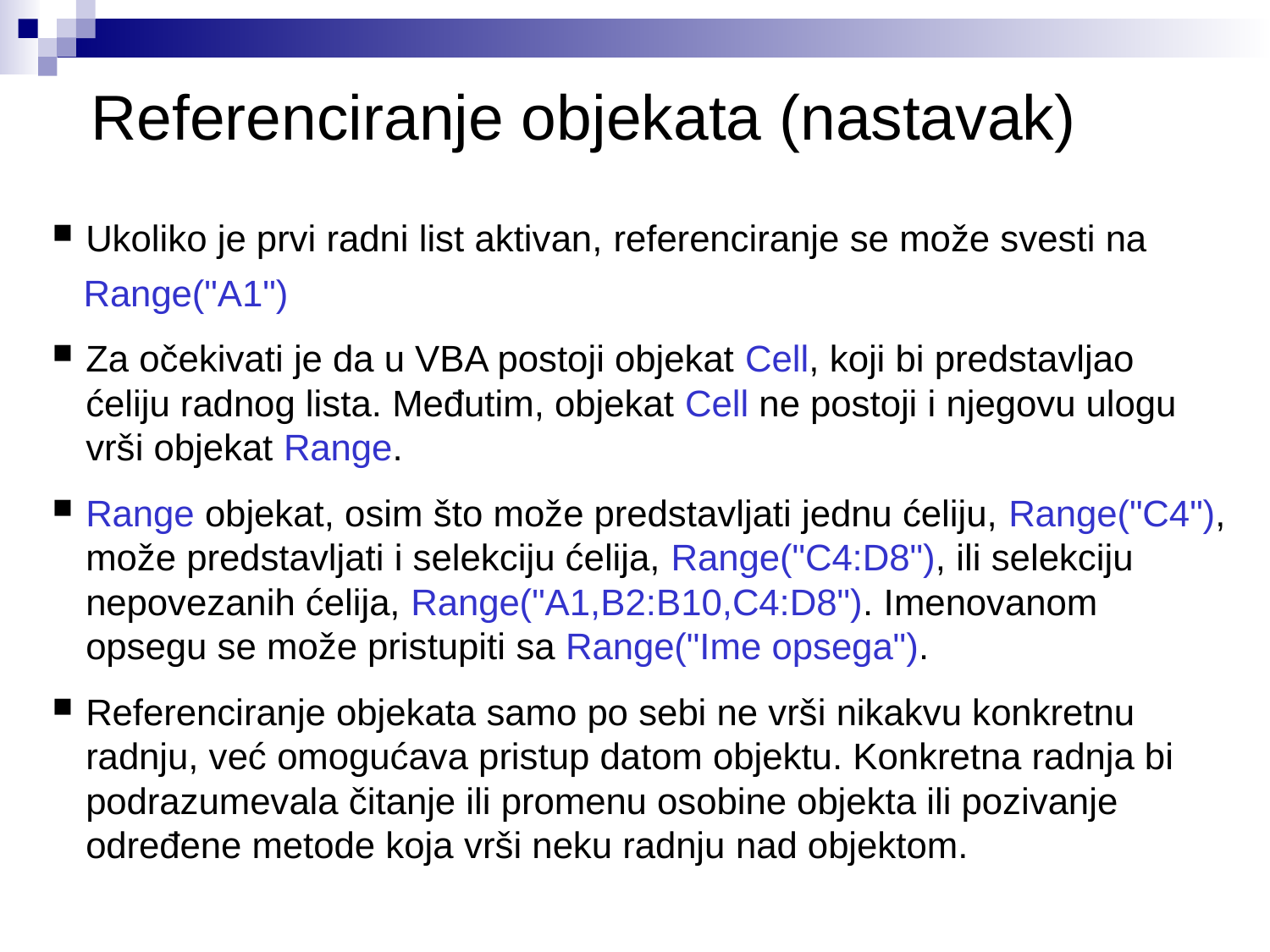

# Referenciranje objekata (nastavak)
Ukoliko je prvi radni list aktivan, referenciranje se može svesti na
   Range("A1")
Za očekivati je da u VBA postoji objekat Cell, koji bi predstavljao ćeliju radnog lista. Međutim, objekat Cell ne postoji i njegovu ulogu vrši objekat Range.
Range objekat, osim što može predstavljati jednu ćeliju, Range("C4"), može predstavljati i selekciju ćelija, Range("C4:D8"), ili selekciju nepovezanih ćelija, Range("A1,B2:B10,C4:D8"). Imenovanom opsegu se može pristupiti sa Range("Ime opsega").
Referenciranje objekata samo po sebi ne vrši nikakvu konkretnu radnju, već omogućava pristup datom objektu. Konkretna radnja bi podrazumevala čitanje ili promenu osobine objekta ili pozivanje određene metode koja vrši neku radnju nad objektom.